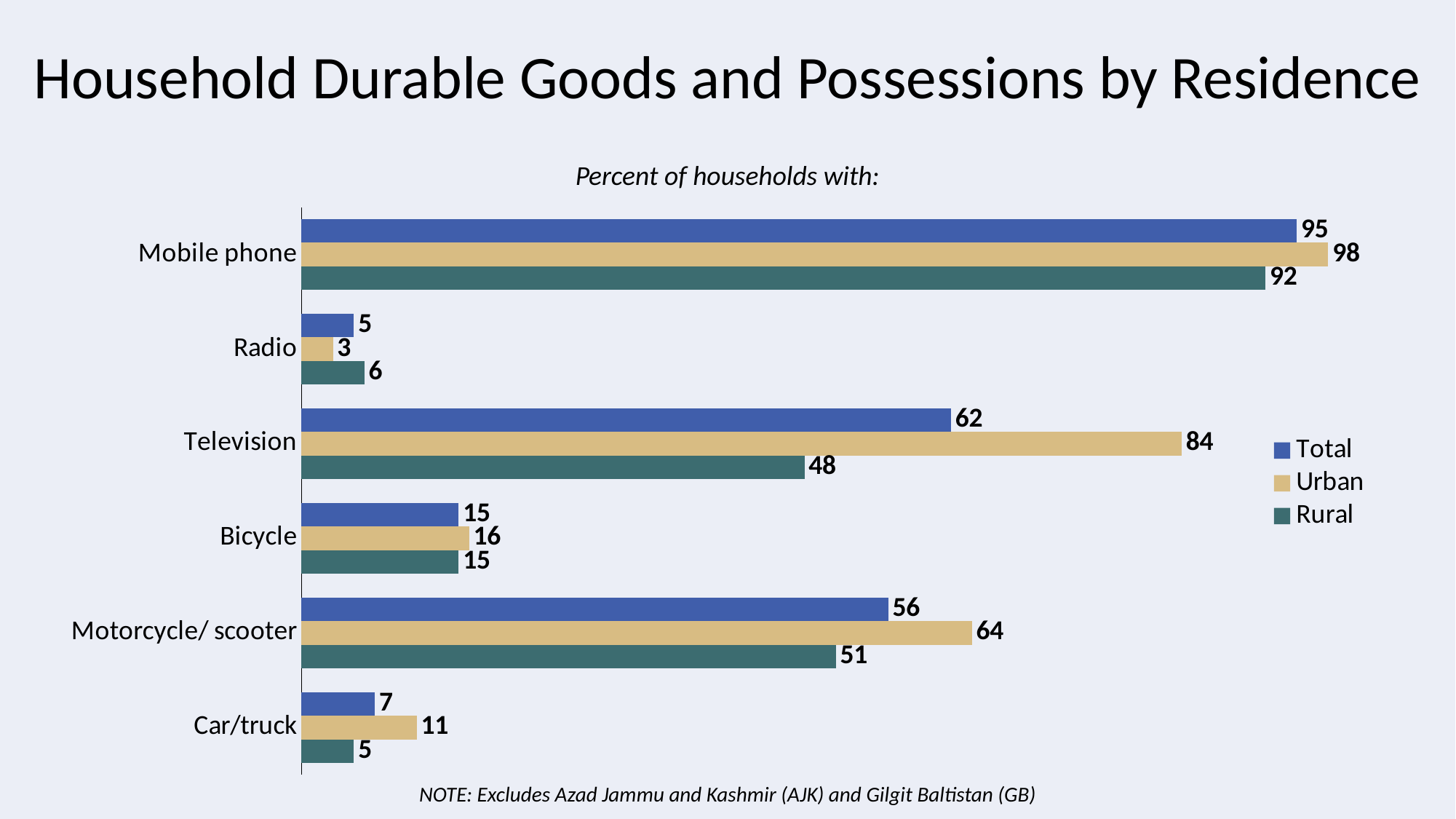

# Household Durable Goods and Possessions by Residence
Percent of households with:

### Chart

| Category | Rural | Urban | Total |
|---|---|---|---|
| Car/truck | 5.0 | 11.0 | 7.0 |
| Motorcycle/ scooter | 51.0 | 64.0 | 56.0 |
| Bicycle | 15.0 | 16.0 | 15.0 |
| Television | 48.0 | 84.0 | 62.0 |
| Radio | 6.0 | 3.0 | 5.0 |
| Mobile phone | 92.0 | 98.0 | 95.0 |
NOTE: Excludes Azad Jammu and Kashmir (AJK) and Gilgit Baltistan (GB)